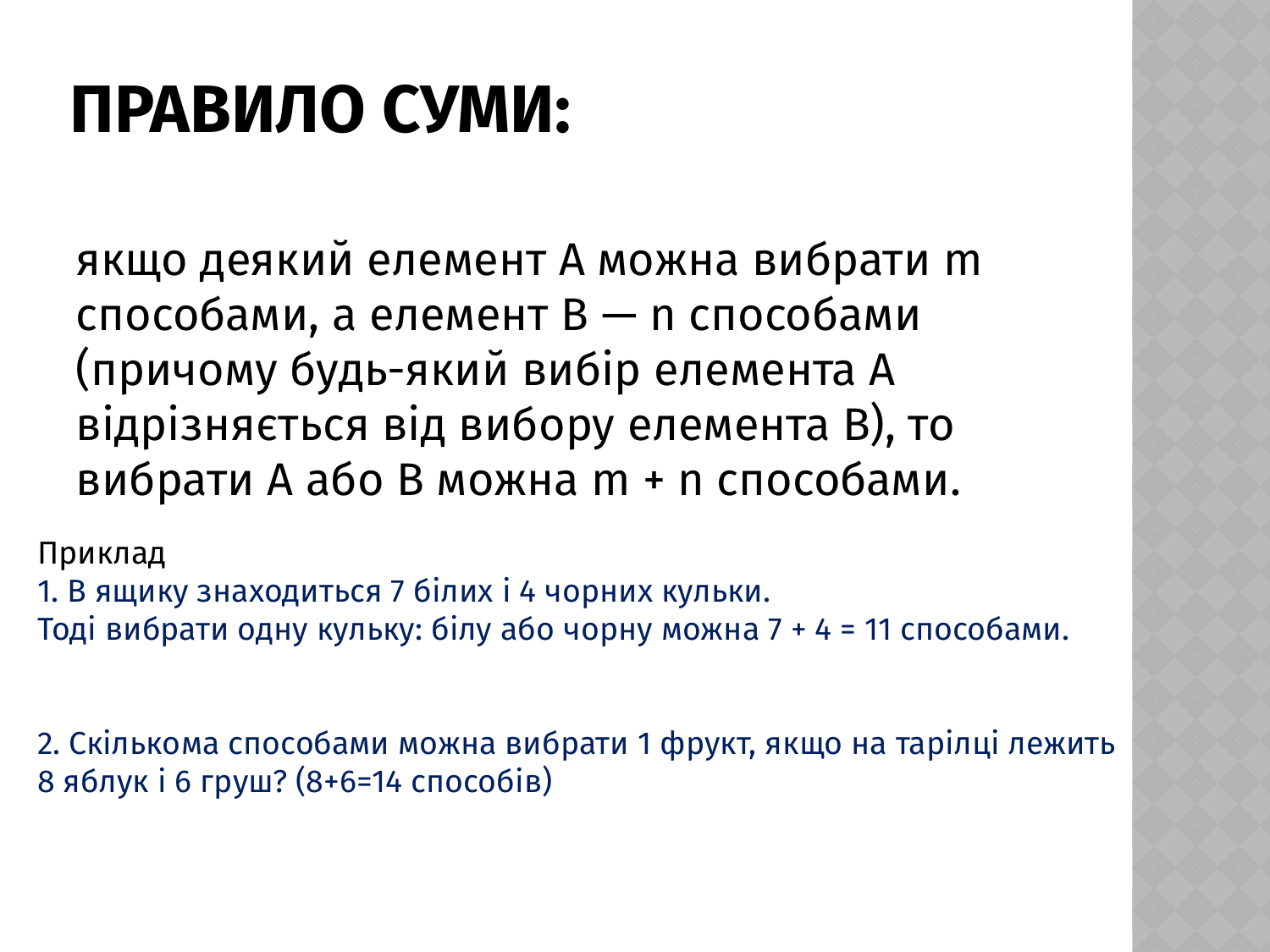

# Правило суми:
якщо деякий елемент А можна вибрати m способами, а елемент В — n способами (причому будь-який вибір елемента А відрізняється від вибору елемента В), то вибрати А або В можна m + n способами.
Приклад
1. В ящику знаходиться 7 білих і 4 чорних кульки.
Тоді вибрати одну кульку: білу або чорну можна 7 + 4 = 11 способами.

2. Скількома способами можна вибрати 1 фрукт, якщо на тарілці лежить 8 яблук і 6 груш? (8+6=14 способів)